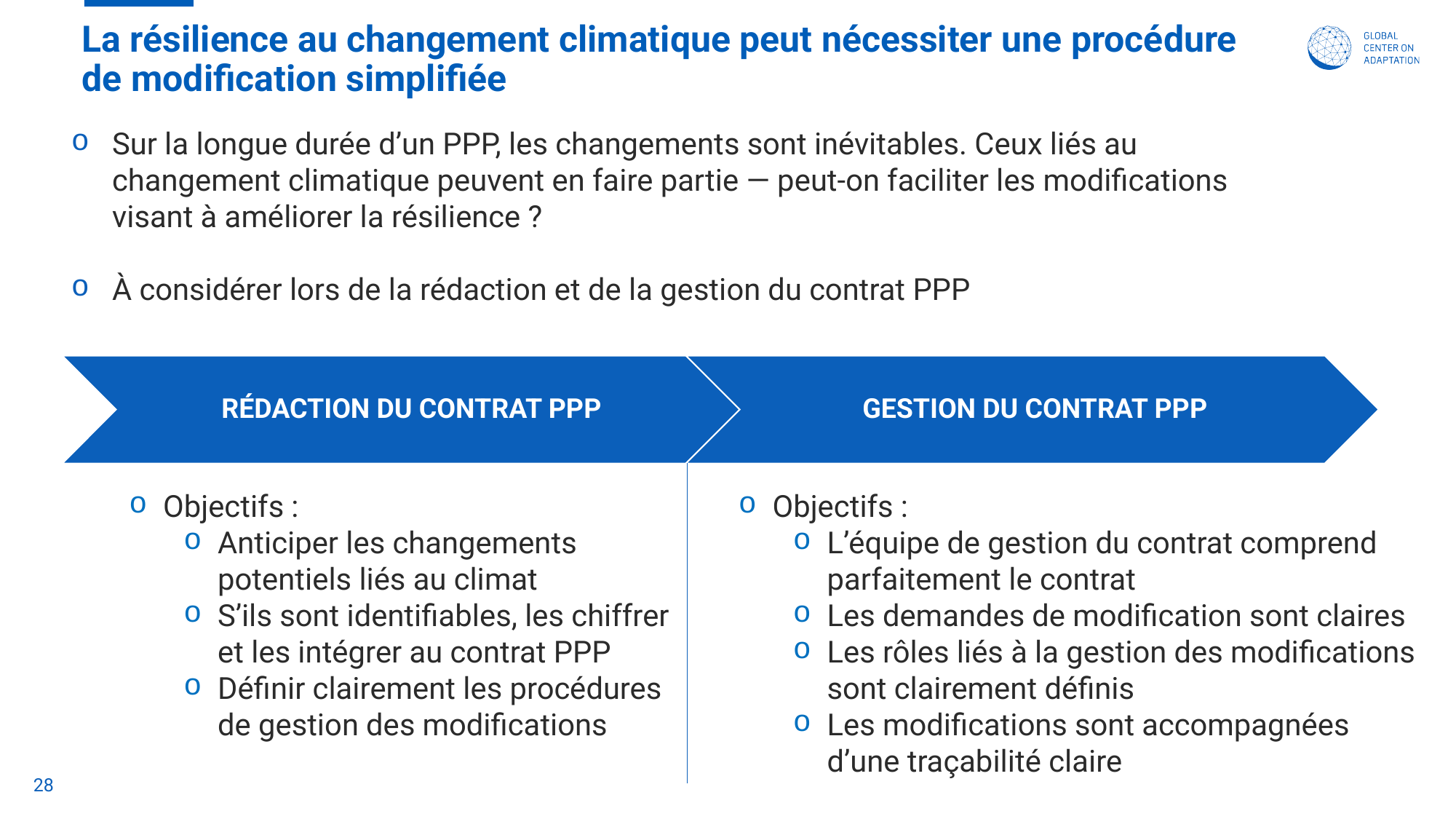

# La résilience au changement climatique peut nécessiter une procédure de modification simplifiée
Sur la longue durée d’un PPP, les changements sont inévitables. Ceux liés au changement climatique peuvent en faire partie — peut-on faciliter les modifications visant à améliorer la résilience ?

À considérer lors de la rédaction et de la gestion du contrat PPP
RÉDACTION DU CONTRAT PPP
GESTION DU CONTRAT PPP
Objectifs :
Anticiper les changements potentiels liés au climat
S’ils sont identifiables, les chiffrer et les intégrer au contrat PPP
Définir clairement les procédures de gestion des modifications
Objectifs :
L’équipe de gestion du contrat comprend parfaitement le contrat
Les demandes de modification sont claires
Les rôles liés à la gestion des modifications sont clairement définis
Les modifications sont accompagnées d’une traçabilité claire